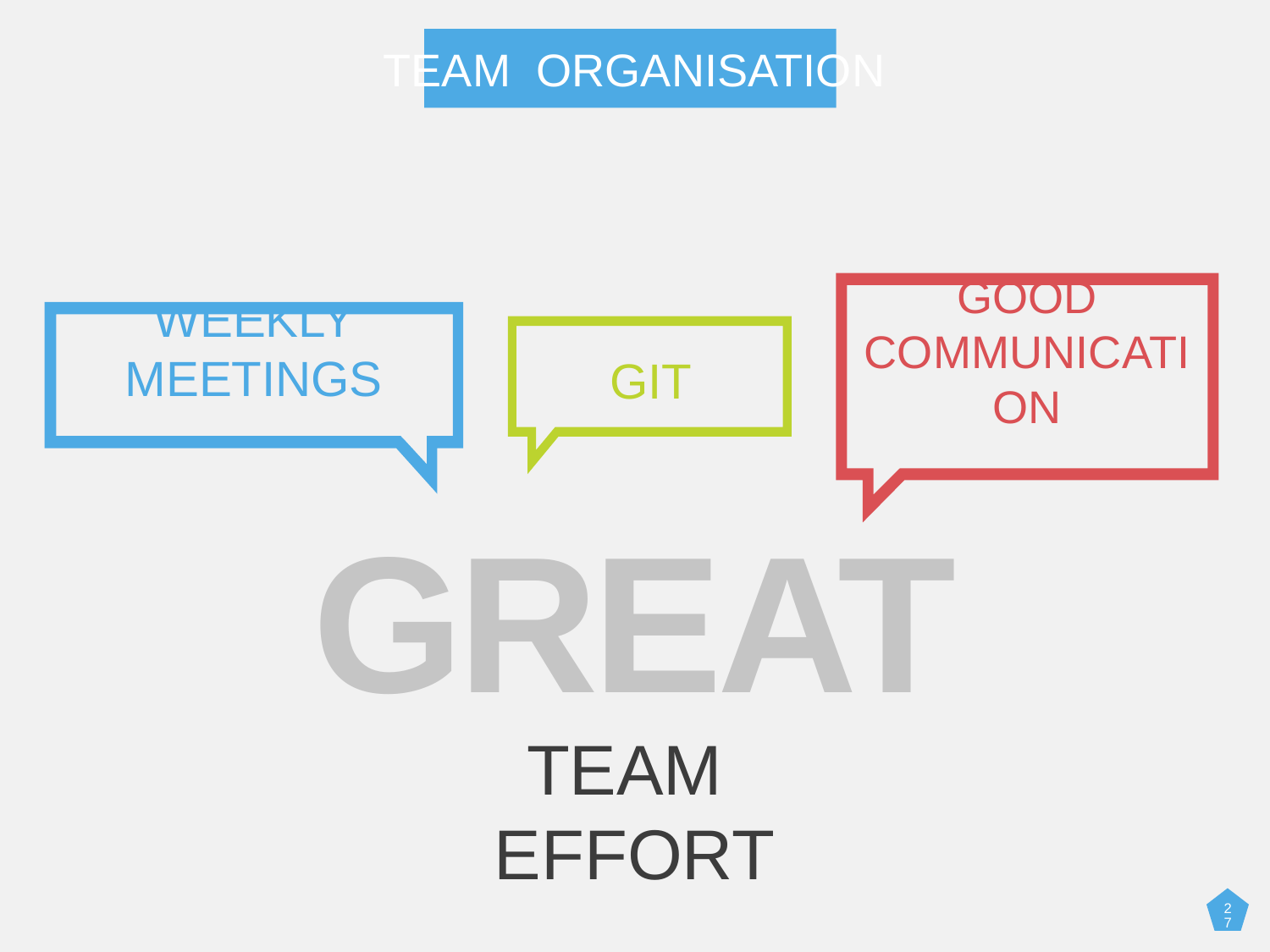

TEAM  ORGANISATION

GOOD COMMUNICATION

WEEKLY MEETINGS

GIT
GREAT
TEAM  EFFORT
27